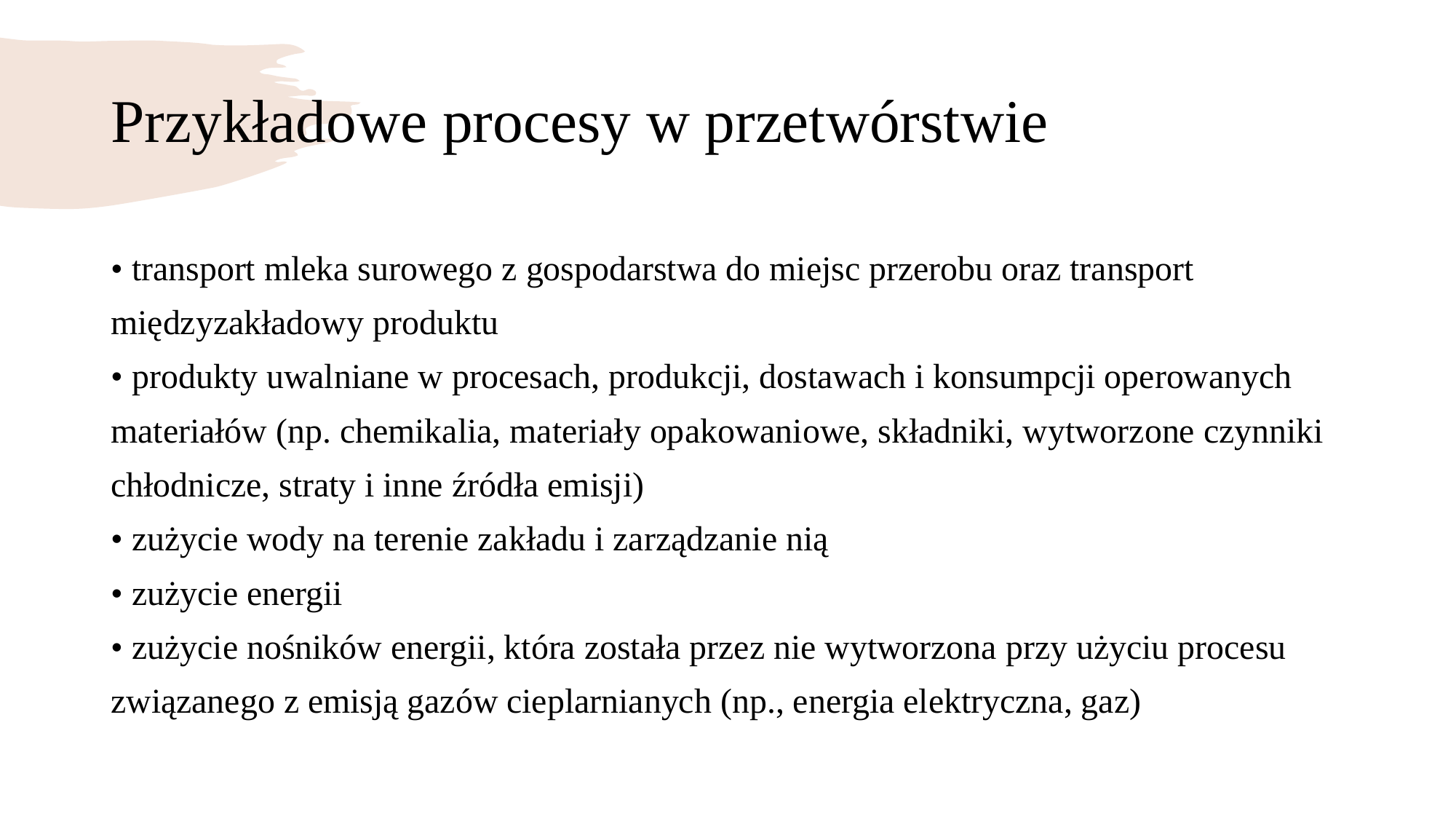

# Przykładowe procesy w przetwórstwie
• transport mleka surowego z gospodarstwa do miejsc przerobu oraz transport
międzyzakładowy produktu
• produkty uwalniane w procesach, produkcji, dostawach i konsumpcji operowanych
materiałów (np. chemikalia, materiały opakowaniowe, składniki, wytworzone czynniki
chłodnicze, straty i inne źródła emisji)
• zużycie wody na terenie zakładu i zarządzanie nią
• zużycie energii
• zużycie nośników energii, która została przez nie wytworzona przy użyciu procesu
związanego z emisją gazów cieplarnianych (np., energia elektryczna, gaz)